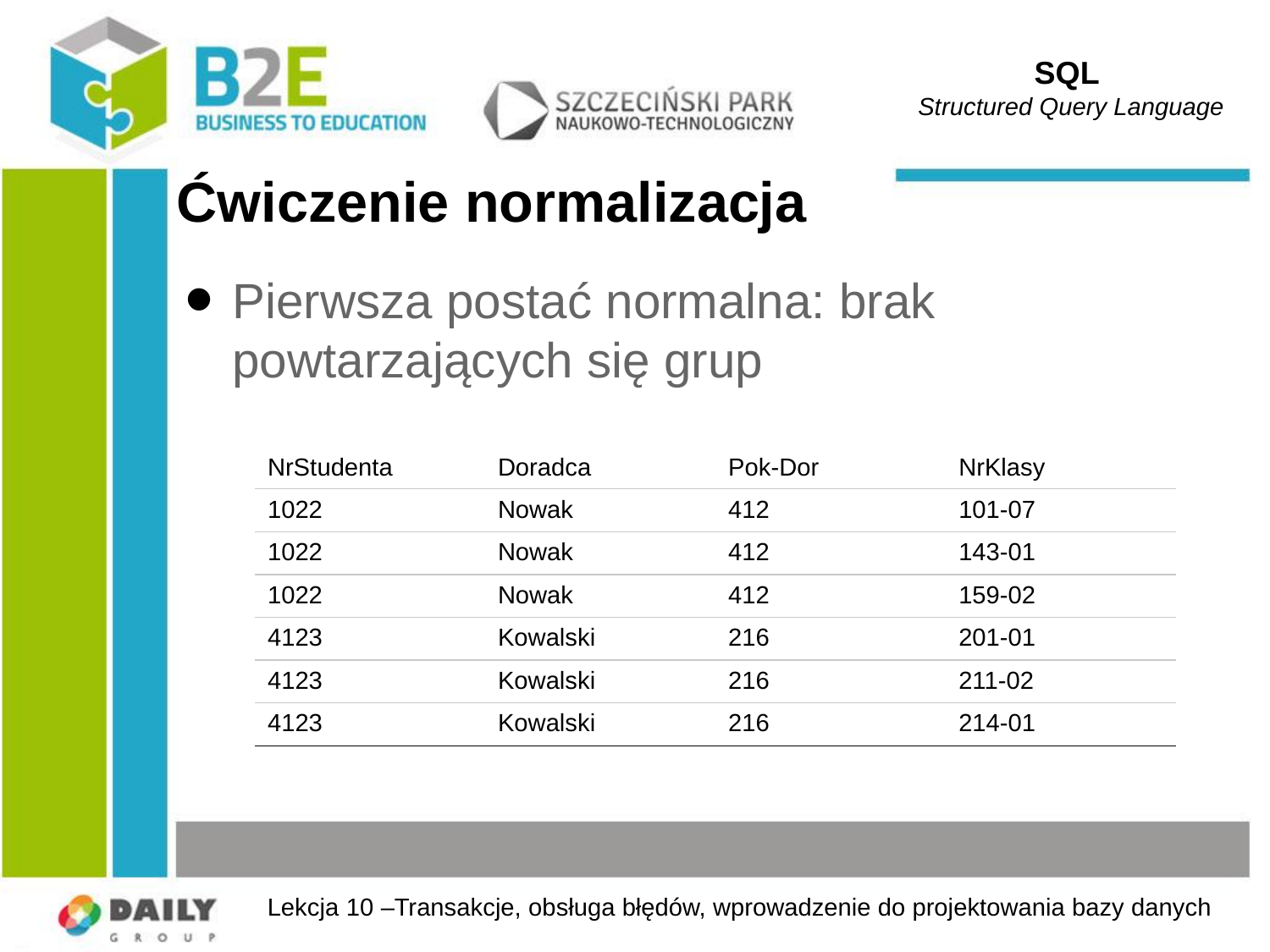

SQL
Structured Query Language
# Ćwiczenie normalizacja
Pierwsza postać normalna: brak powtarzających się grup
| NrStudenta | Doradca | Pok-Dor | NrKlasy |
| --- | --- | --- | --- |
| 1022 | Nowak | 412 | 101-07 |
| 1022 | Nowak | 412 | 143-01 |
| 1022 | Nowak | 412 | 159-02 |
| 4123 | Kowalski | 216 | 201-01 |
| 4123 | Kowalski | 216 | 211-02 |
| 4123 | Kowalski | 216 | 214-01 |
Lekcja 10 –Transakcje, obsługa błędów, wprowadzenie do projektowania bazy danych